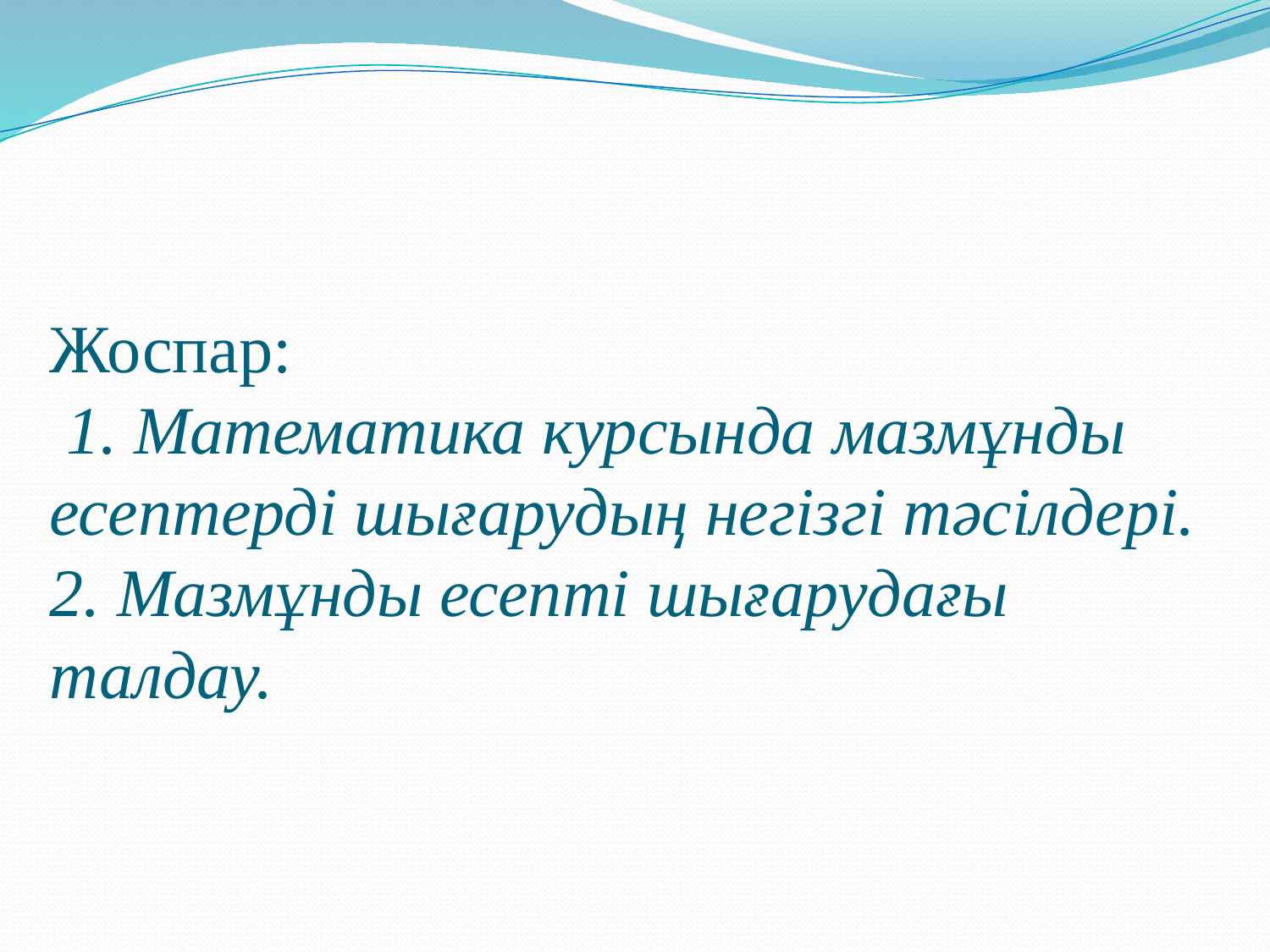

# Жоспар: 1. Математика курсында мазмұнды есептерді шығарудың негізгі тәсілдері. 2. Мазмұнды есепті шығарудағы талдау.